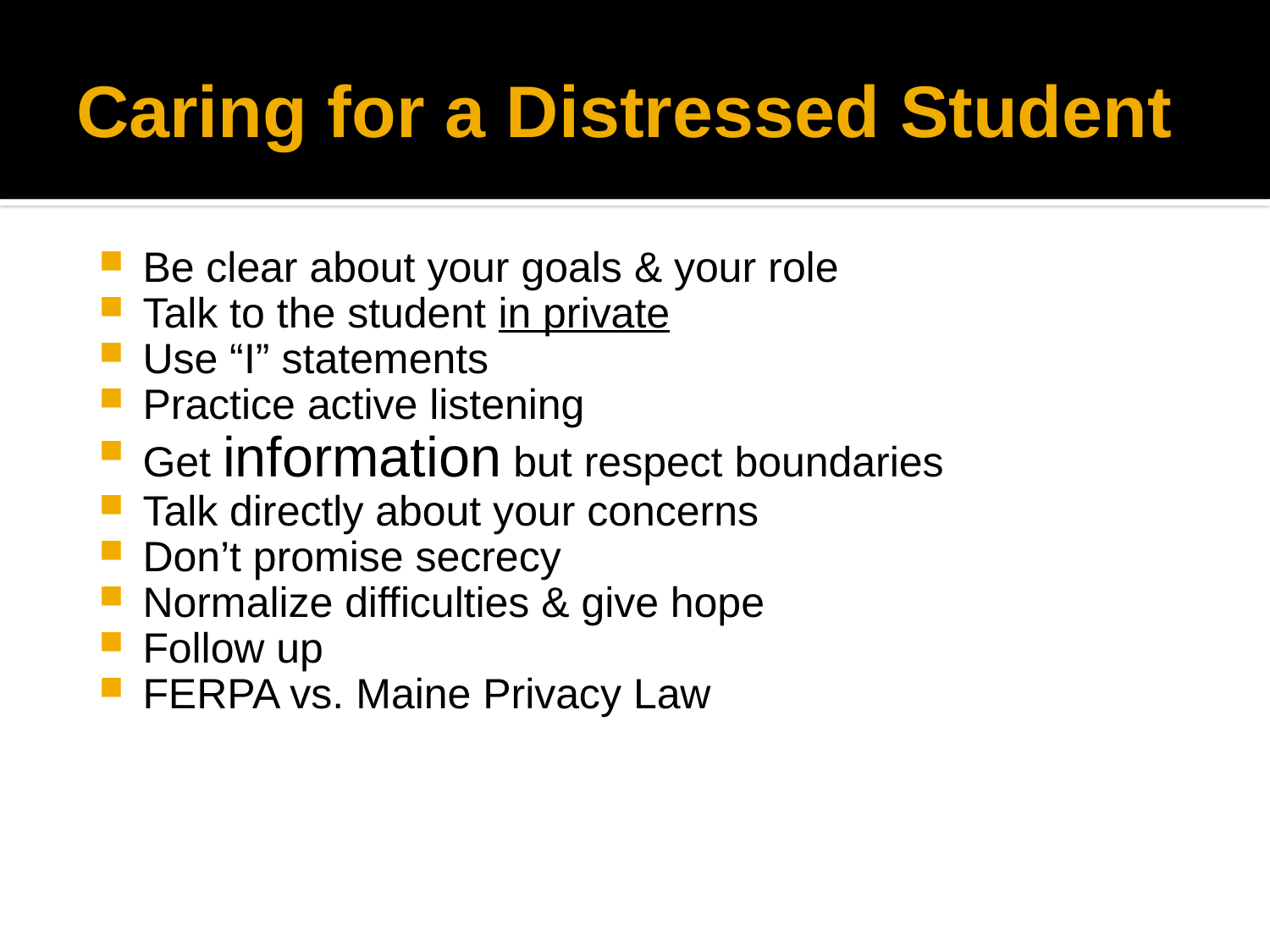

# Caring for a Distressed Student
Be clear about your goals & your role
Talk to the student in private
Use “I” statements
Practice active listening
Get information but respect boundaries
Talk directly about your concerns
Don’t promise secrecy
Normalize difficulties & give hope
Follow up
FERPA vs. Maine Privacy Law